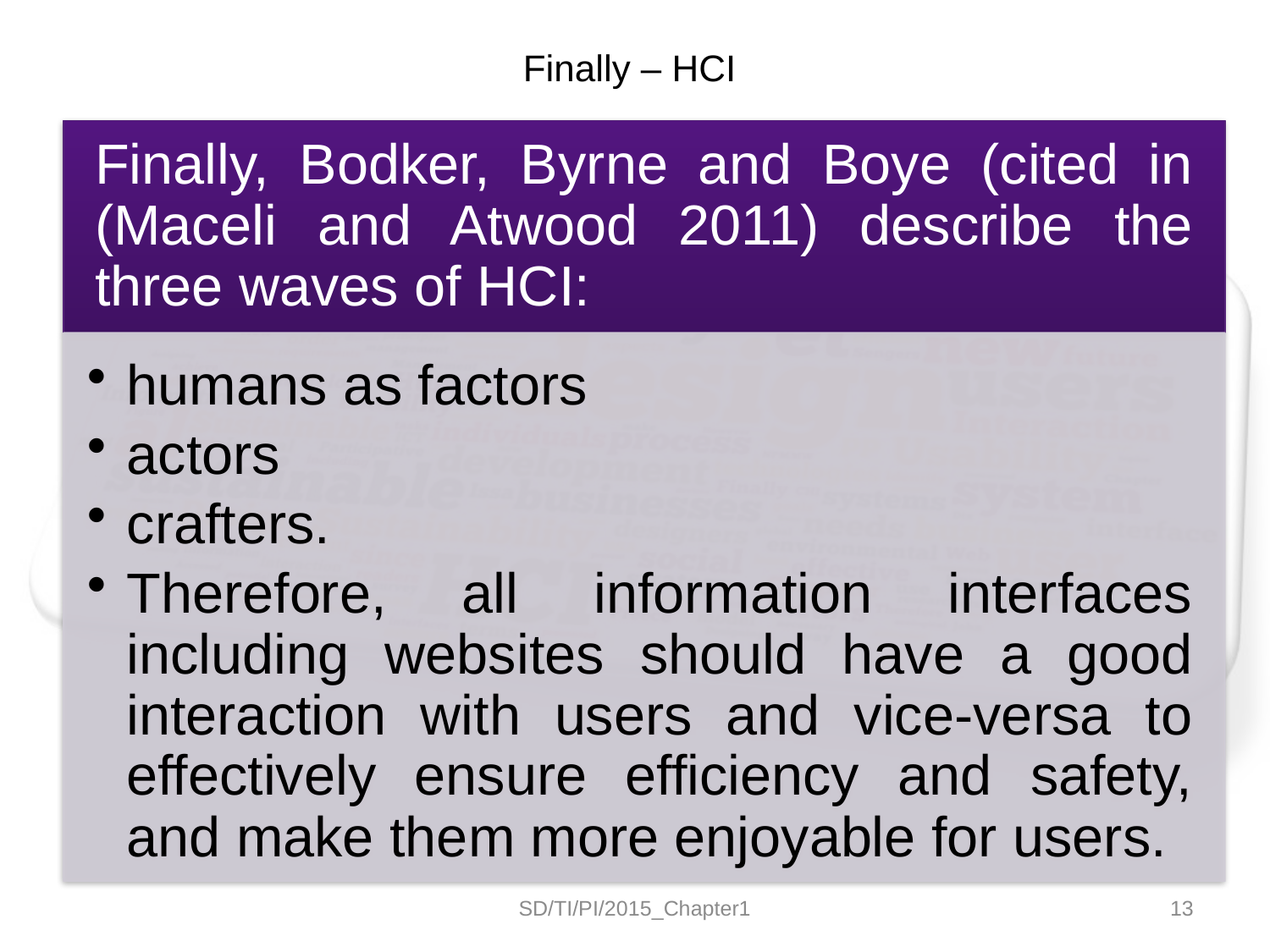

# Finally – HCI
Finally, Bodker, Byrne and Boye (cited in (Maceli and Atwood 2011) describe the three waves of HCI:
humans as factors
actors
crafters.
Therefore, all information interfaces including websites should have a good interaction with users and vice-versa to effectively ensure efficiency and safety, and make them more enjoyable for users.
SD/TI/PI/2015_Chapter1
13